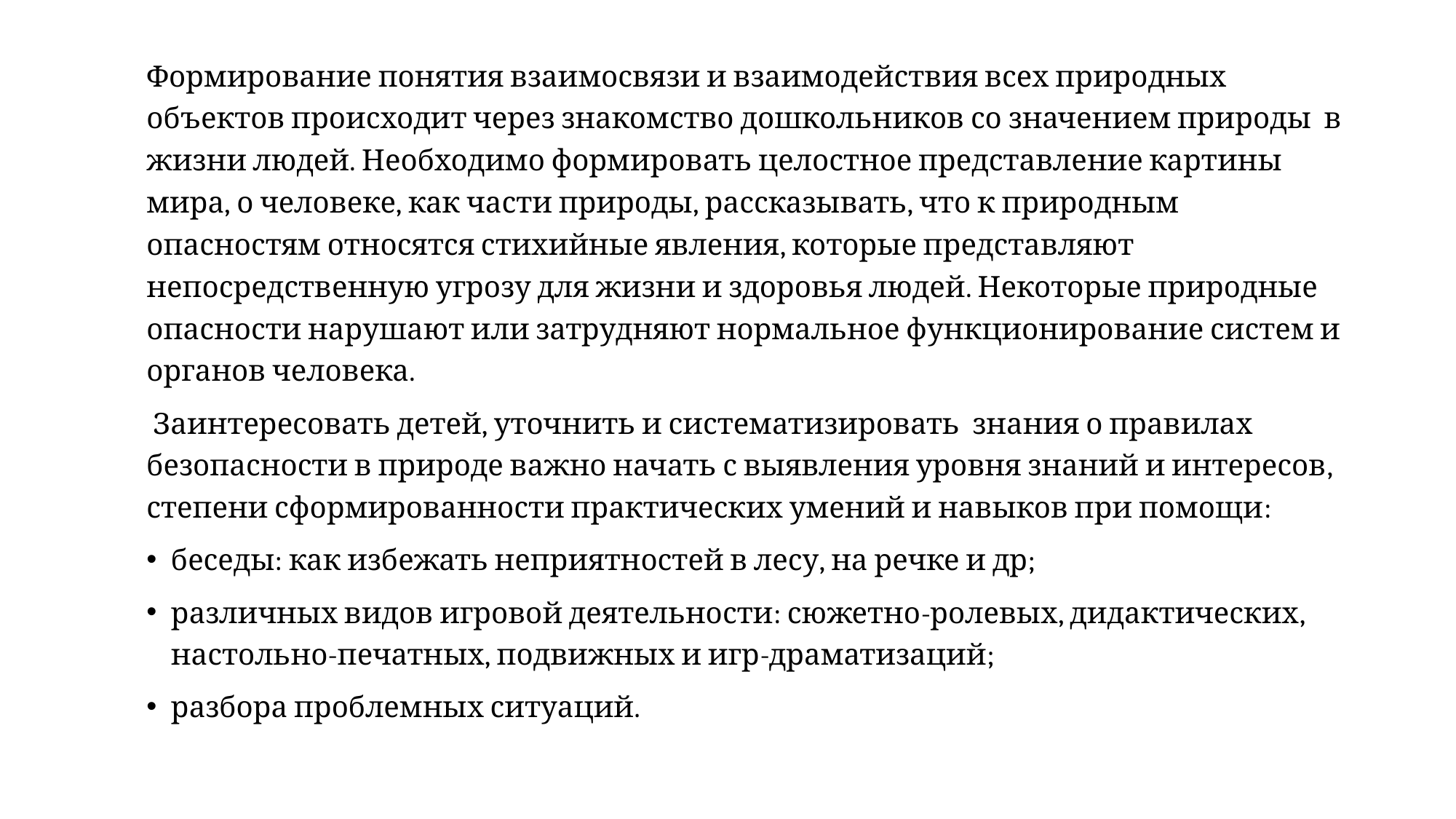

Формирование понятия взаимосвязи и взаимодействия всех природных объектов происходит через знакомство дошкольников со значением природы  в жизни людей. Необходимо формировать целостное представление картины мира, о человеке, как части природы, рассказывать, что к природным опасностям относятся стихийные явления, которые представляют непосредственную угрозу для жизни и здоровья людей. Некоторые природные опасности нарушают или затрудняют нормальное функционирование систем и органов человека.
 Заинтересовать детей, уточнить и систематизировать  знания о правилах безопасности в природе важно начать с выявления уровня знаний и интересов, степени сформированности практических умений и навыков при помощи:
беседы: как избежать неприятностей в лесу, на речке и др;
различных видов игровой деятельности: сюжетно-ролевых, дидактических, настольно-печатных, подвижных и игр-драматизаций;
разбора проблемных ситуаций.